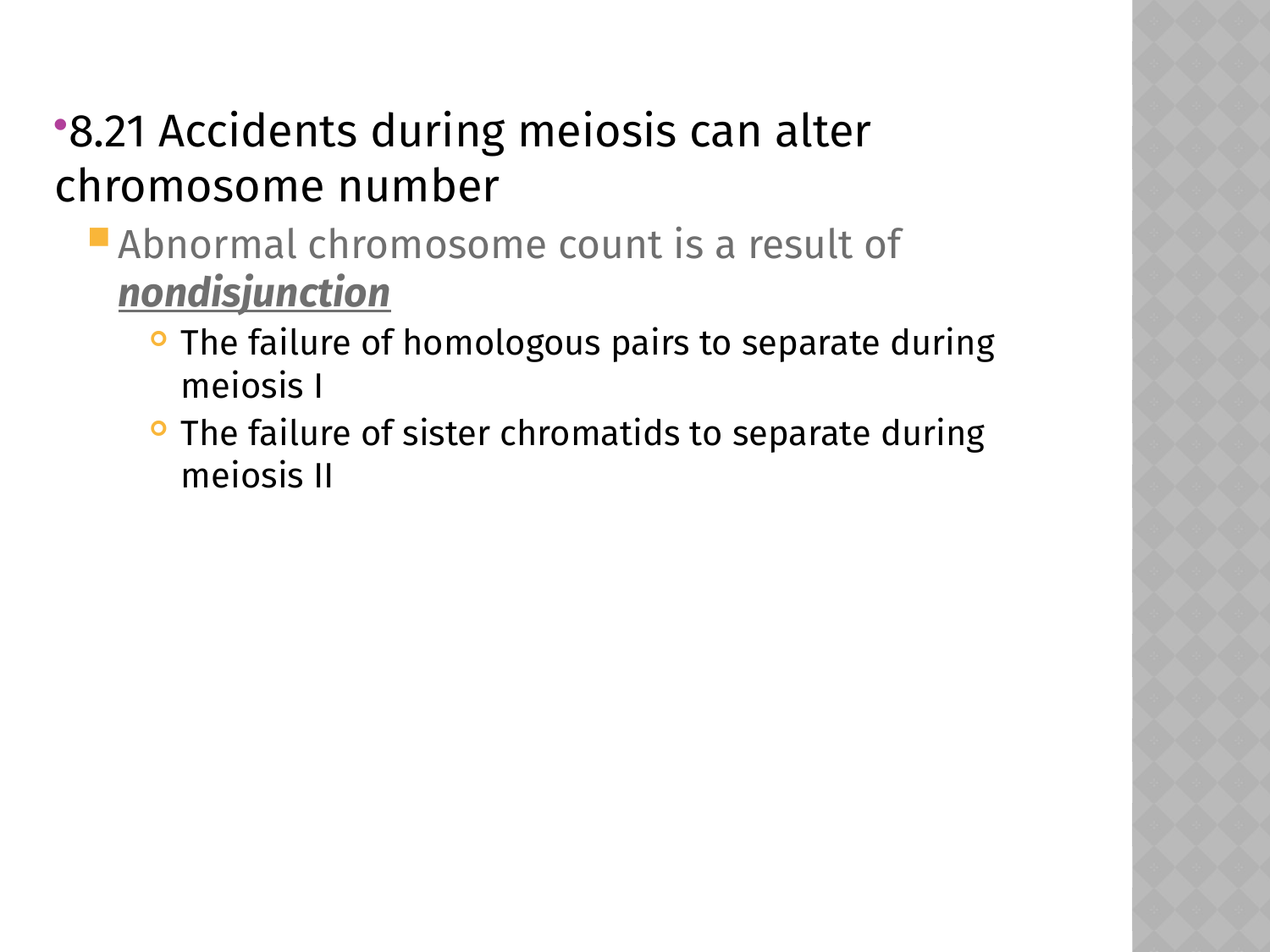

8.21 Accidents during meiosis can alter chromosome number
Abnormal chromosome count is a result of nondisjunction
The failure of homologous pairs to separate during meiosis I
The failure of sister chromatids to separate during meiosis II